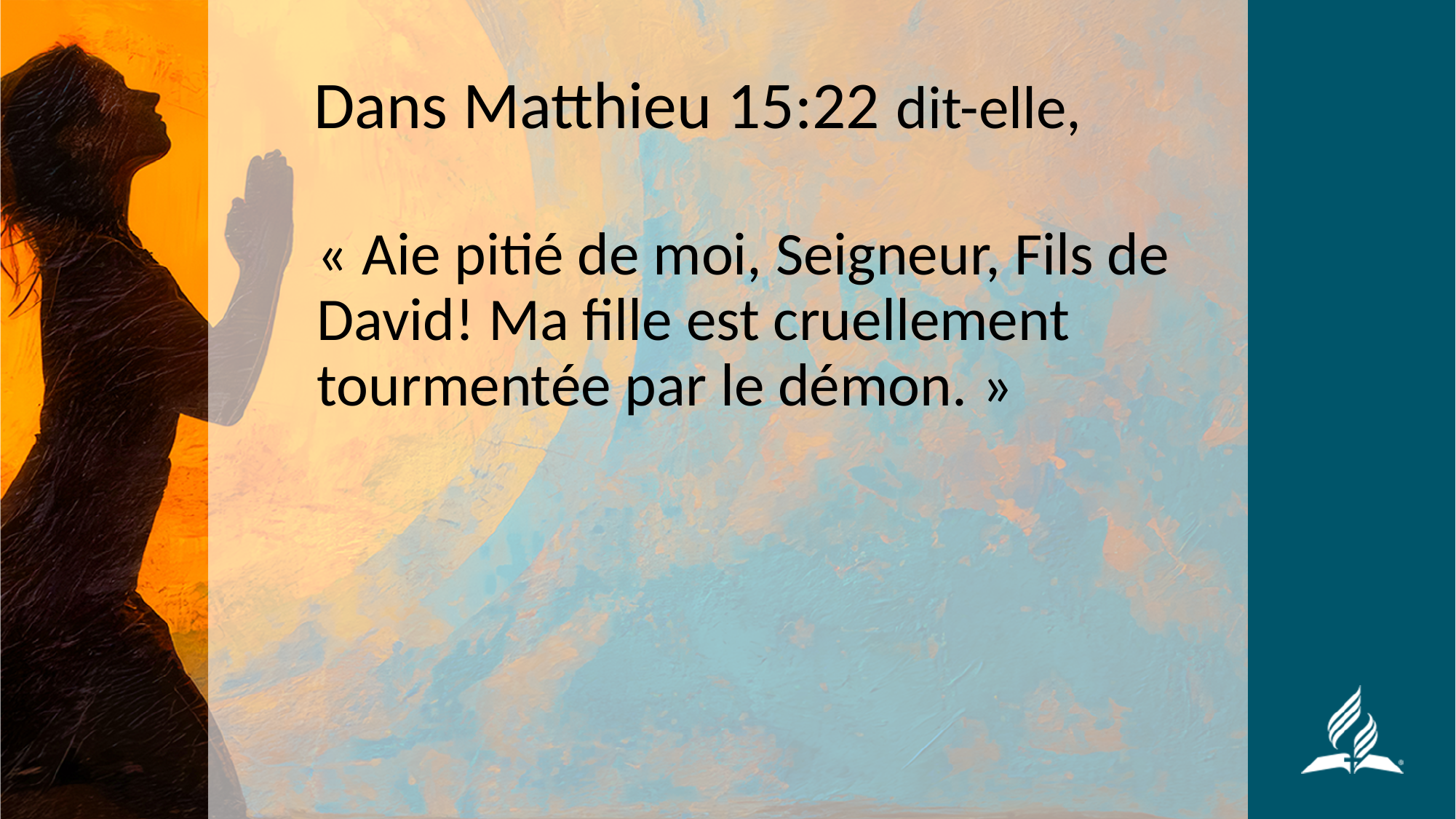

# Dans Matthieu 15:22 dit-elle,
« Aie pitié de moi, Seigneur, Fils de David! Ma fille est cruellement tourmentée par le démon. »